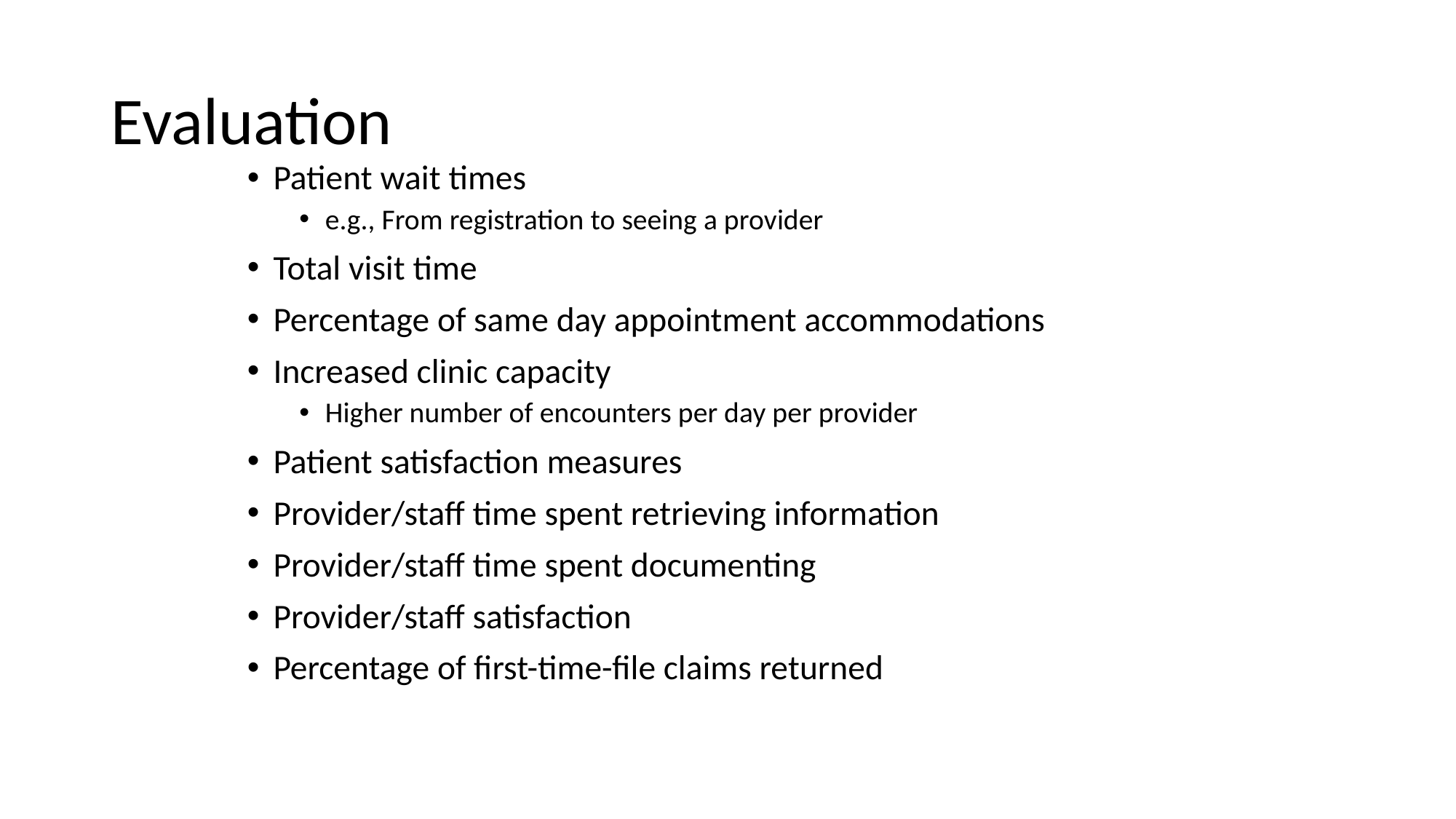

# Evaluation
Patient wait times
e.g., From registration to seeing a provider
Total visit time
Percentage of same day appointment accommodations
Increased clinic capacity
Higher number of encounters per day per provider
Patient satisfaction measures
Provider/staff time spent retrieving information
Provider/staff time spent documenting
Provider/staff satisfaction
Percentage of first-time-file claims returned